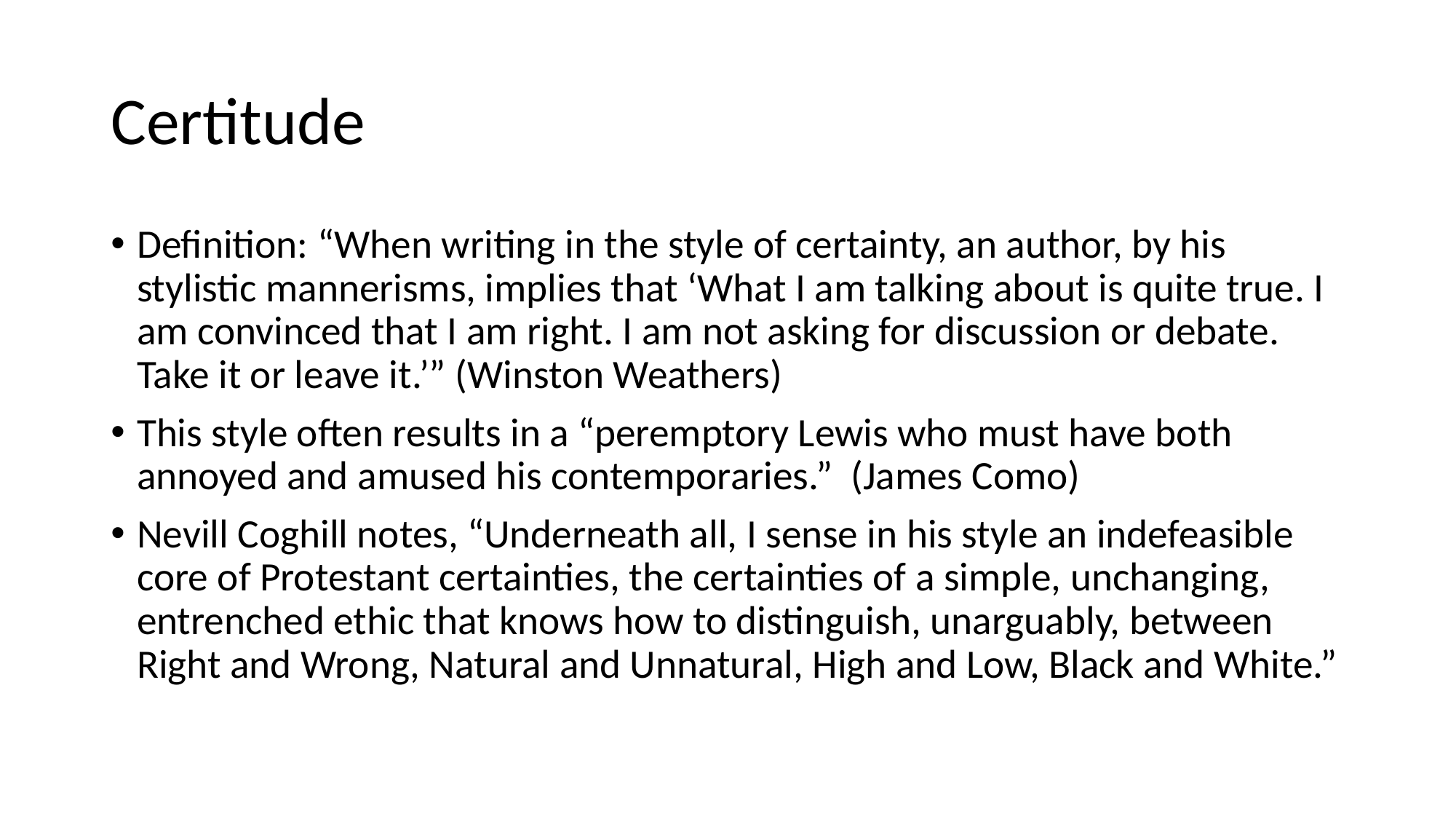

# Certitude
Definition: “When writing in the style of certainty, an author, by his stylistic mannerisms, implies that ‘What I am talking about is quite true. I am convinced that I am right. I am not asking for discussion or debate. Take it or leave it.’” (Winston Weathers)
This style often results in a “peremptory Lewis who must have both annoyed and amused his contemporaries.”  (James Como)
Nevill Coghill notes, “Underneath all, I sense in his style an indefeasible core of Protestant certainties, the certainties of a simple, unchanging, entrenched ethic that knows how to distinguish, unarguably, between Right and Wrong, Natural and Unnatural, High and Low, Black and White.”